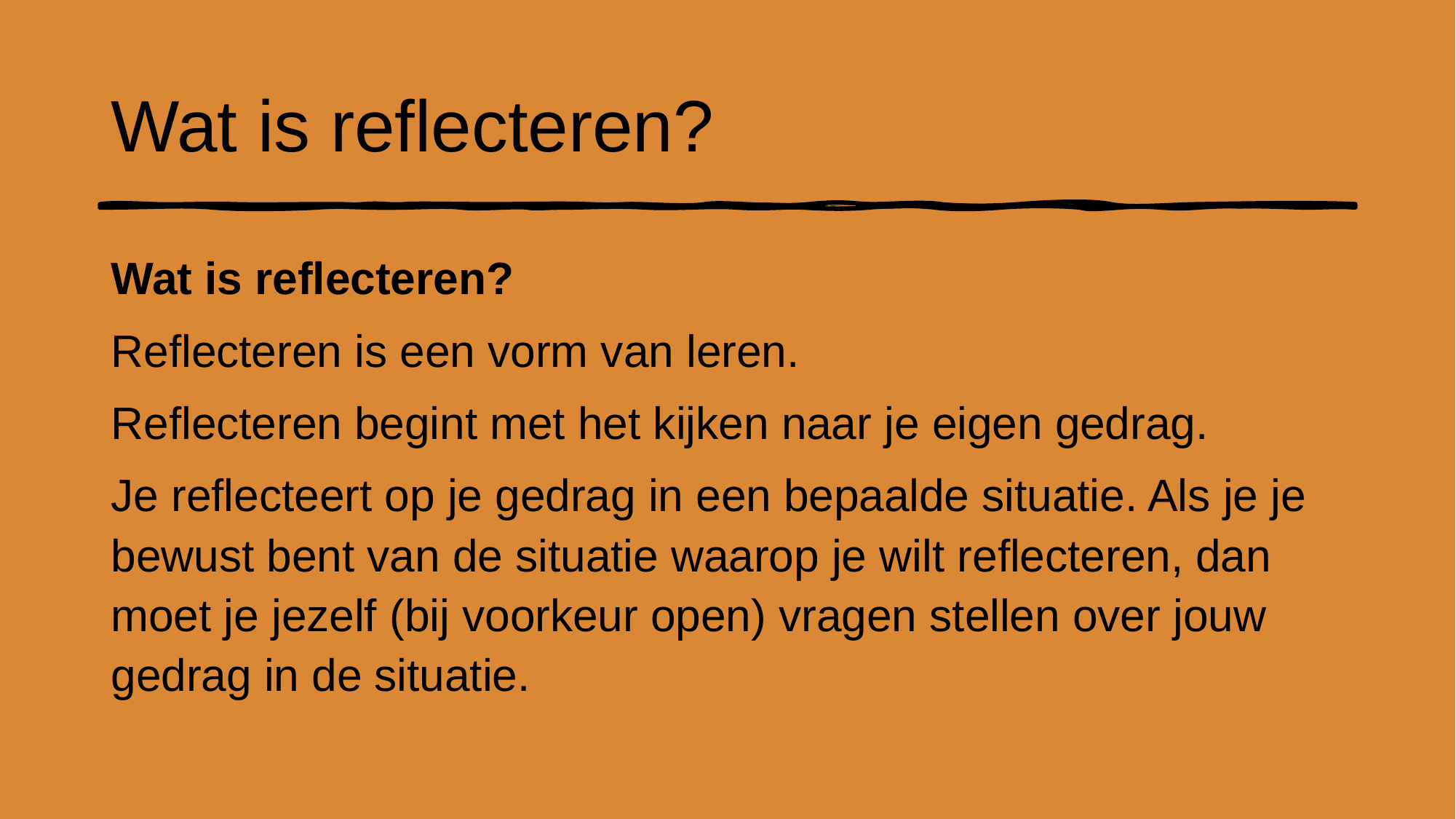

# Wat is reflecteren?
Wat is reflecteren?
Reflecteren is een vorm van leren.
Reflecteren begint met het kijken naar je eigen gedrag.
Je reflecteert op je gedrag in een bepaalde situatie. Als je je bewust bent van de situatie waarop je wilt reflecteren, dan moet je jezelf (bij voorkeur open) vragen stellen over jouw gedrag in de situatie.